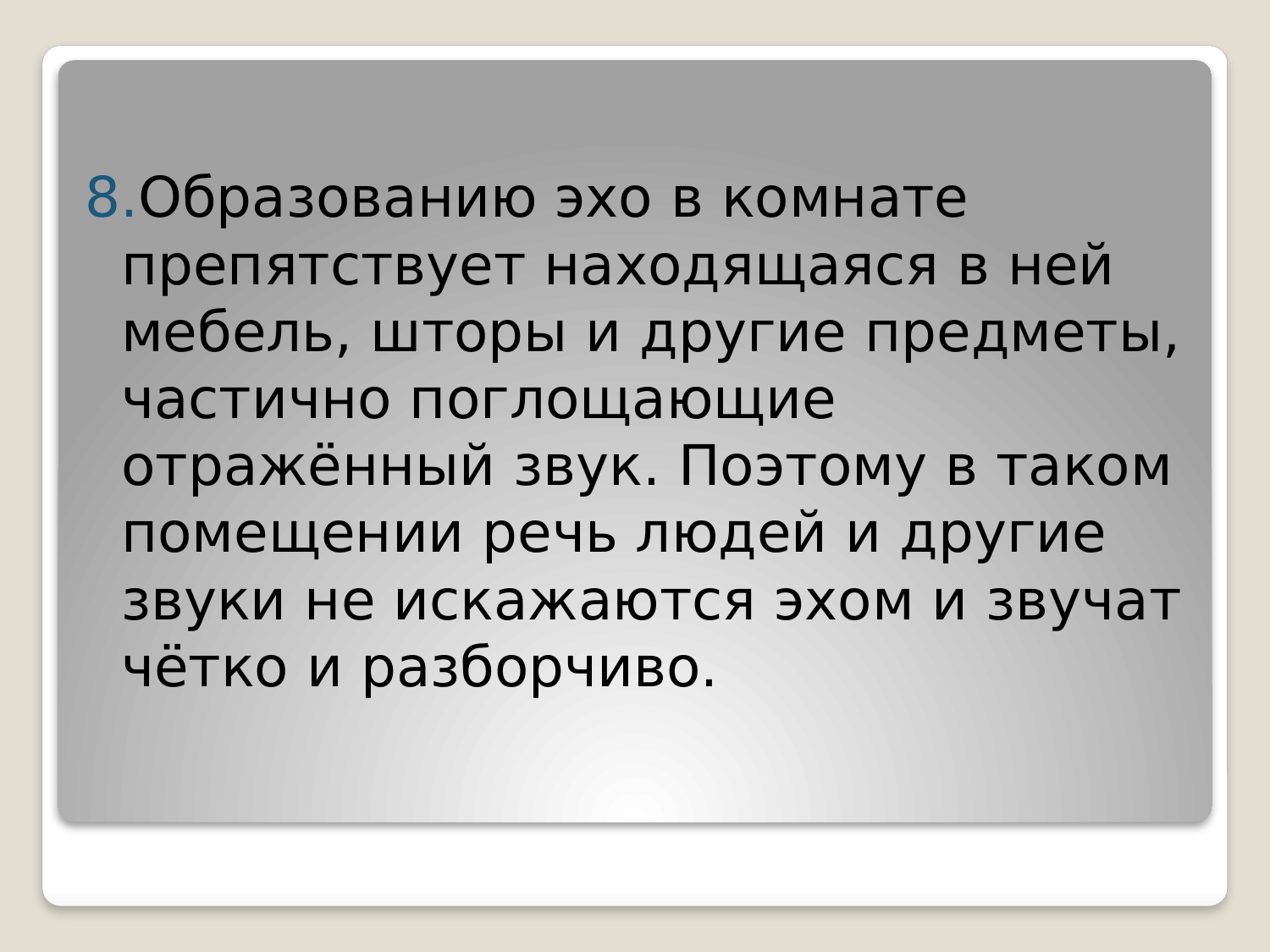

8.Образованию эхо в комнате препятствует находящаяся в ней мебель, шторы и другие предметы, частично поглощающие отражённый звук. Поэтому в таком помещении речь людей и другие звуки не искажаются эхом и звучат чётко и разборчиво.

#